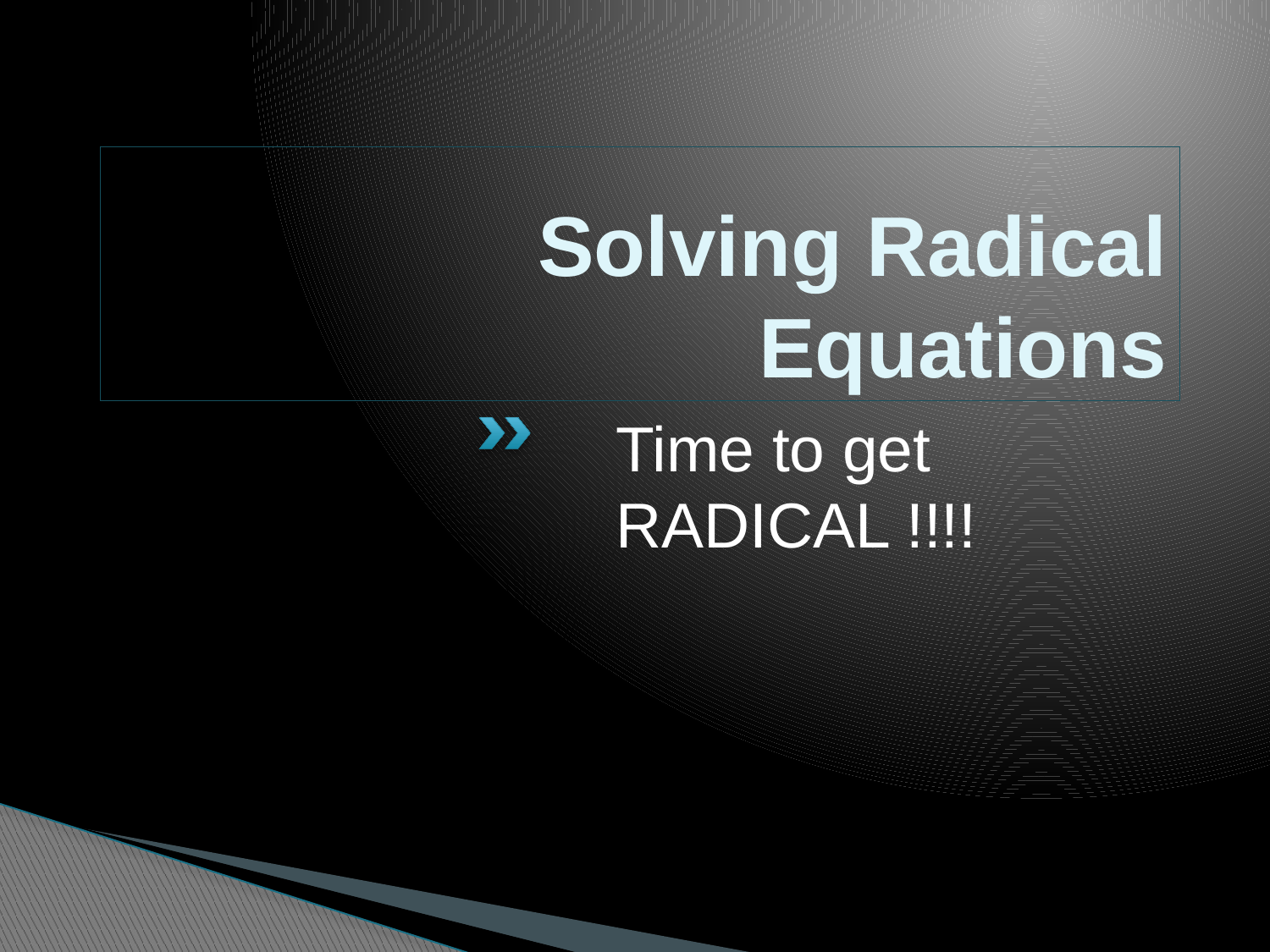

# Solving Radical Equations
Time to get RADICAL !!!!